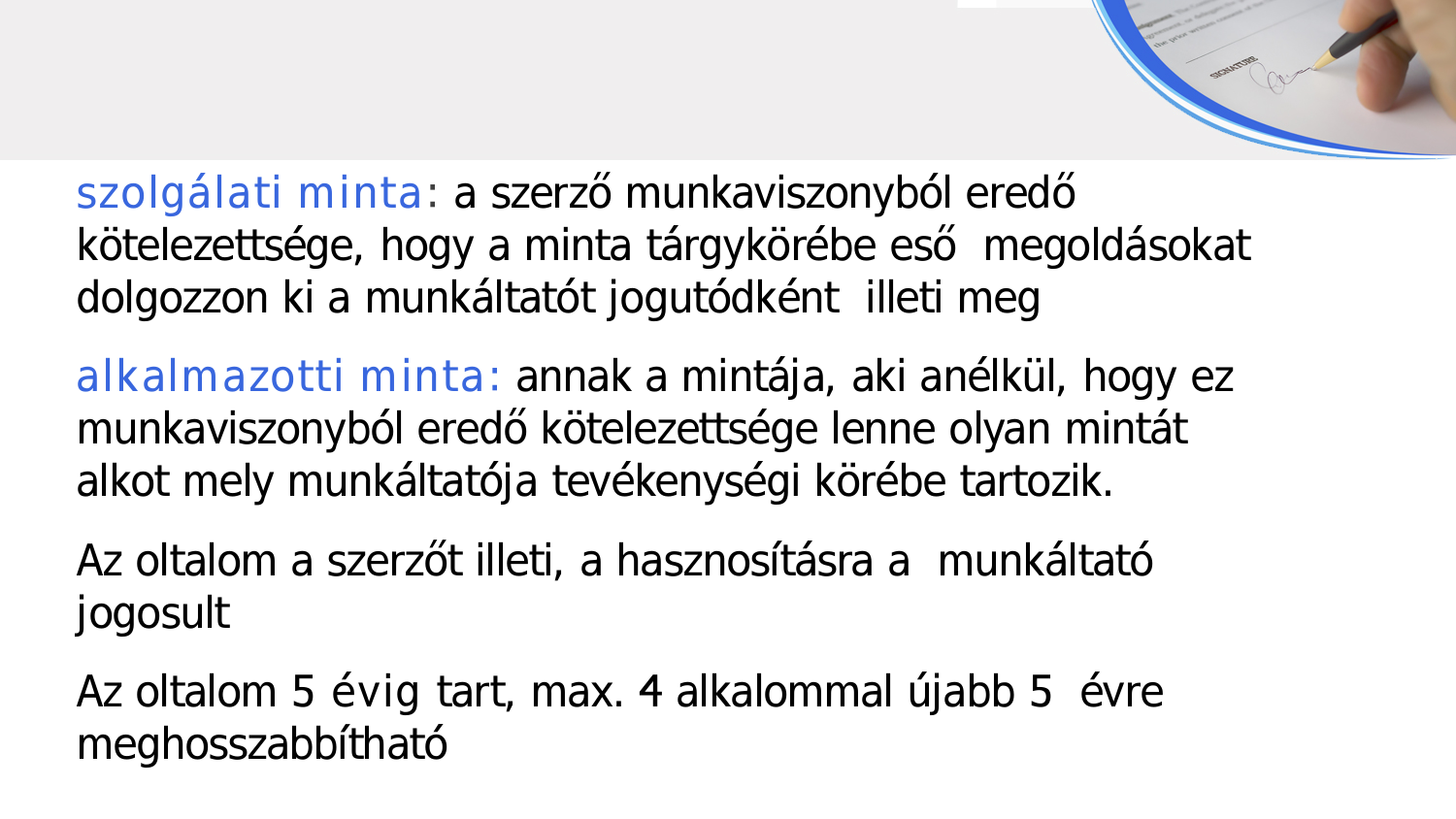

szolgálati minta: a szerző munkaviszonyból eredő  kötelezettsége, hogy a minta tárgykörébe eső  megoldásokat dolgozzon ki a munkáltatót jogutódként  illeti meg
alkalmazotti minta: annak a mintája, aki anélkül, hogy ez  munkaviszonyból eredő kötelezettsége lenne olyan mintát
alkot mely munkáltatója tevékenységi körébe tartozik.
Az oltalom a szerzőt illeti, a hasznosításra a  munkáltató
jogosult
Az oltalom 5 évig tart, max. 4 alkalommal újabb 5­  évre
meghosszabbítható